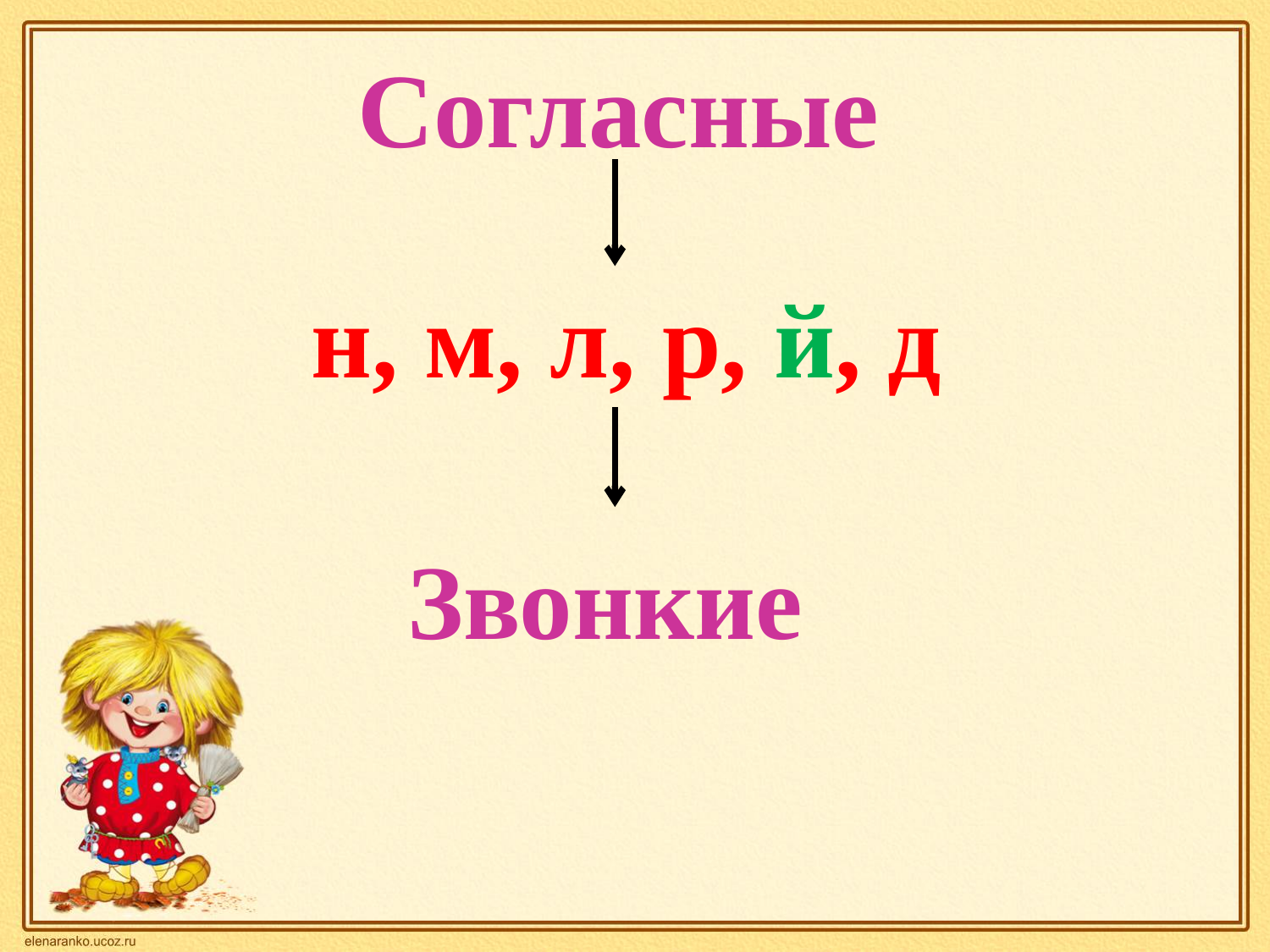

Согласные
н, м, л, р, й, д
Звонкие